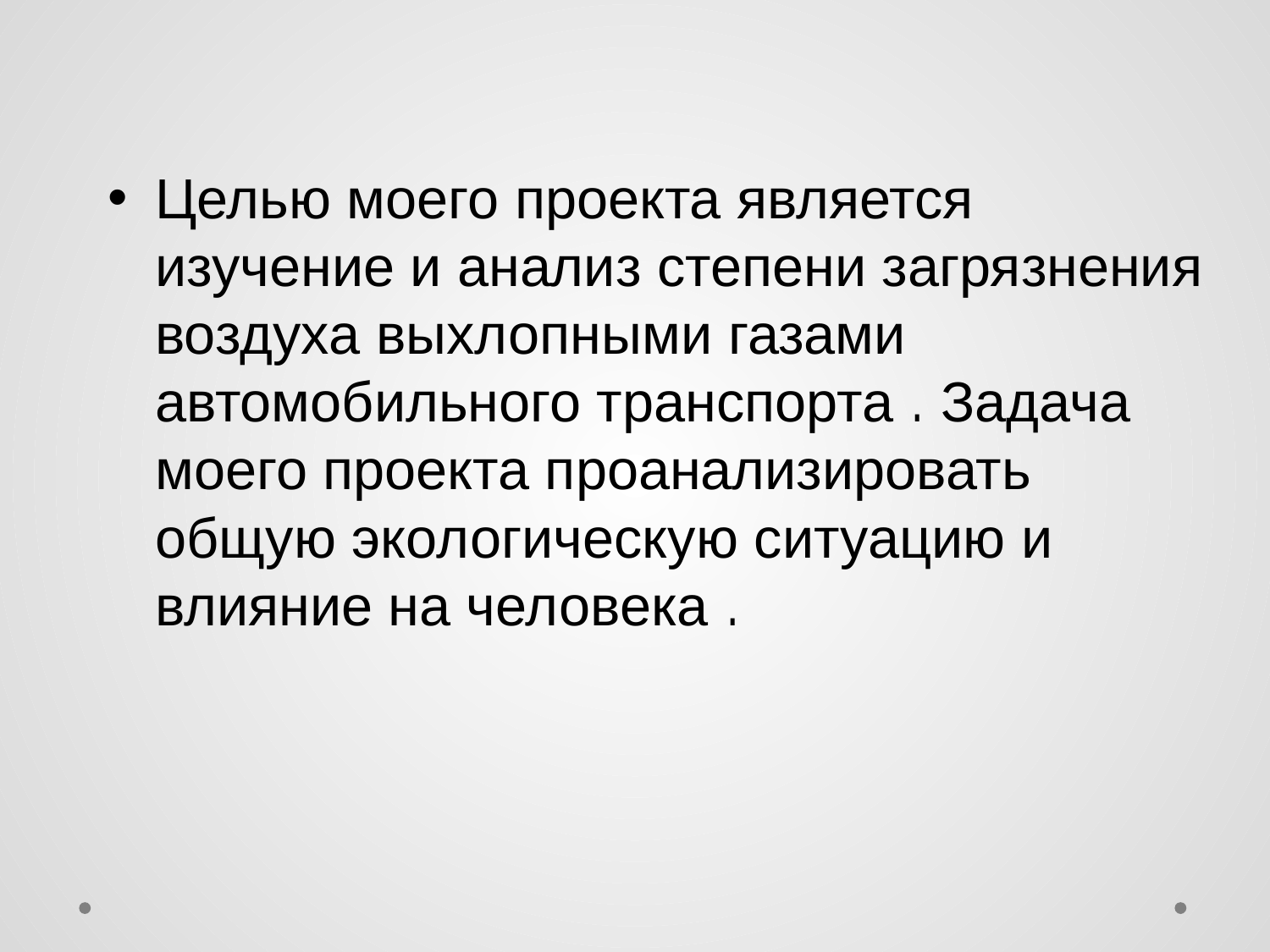

Целью моего проекта является изучение и анализ степени загрязнения воздуха выхлопными газами автомобильного транспорта . Задача моего проекта проанализировать общую экологическую ситуацию и влияние на человека .